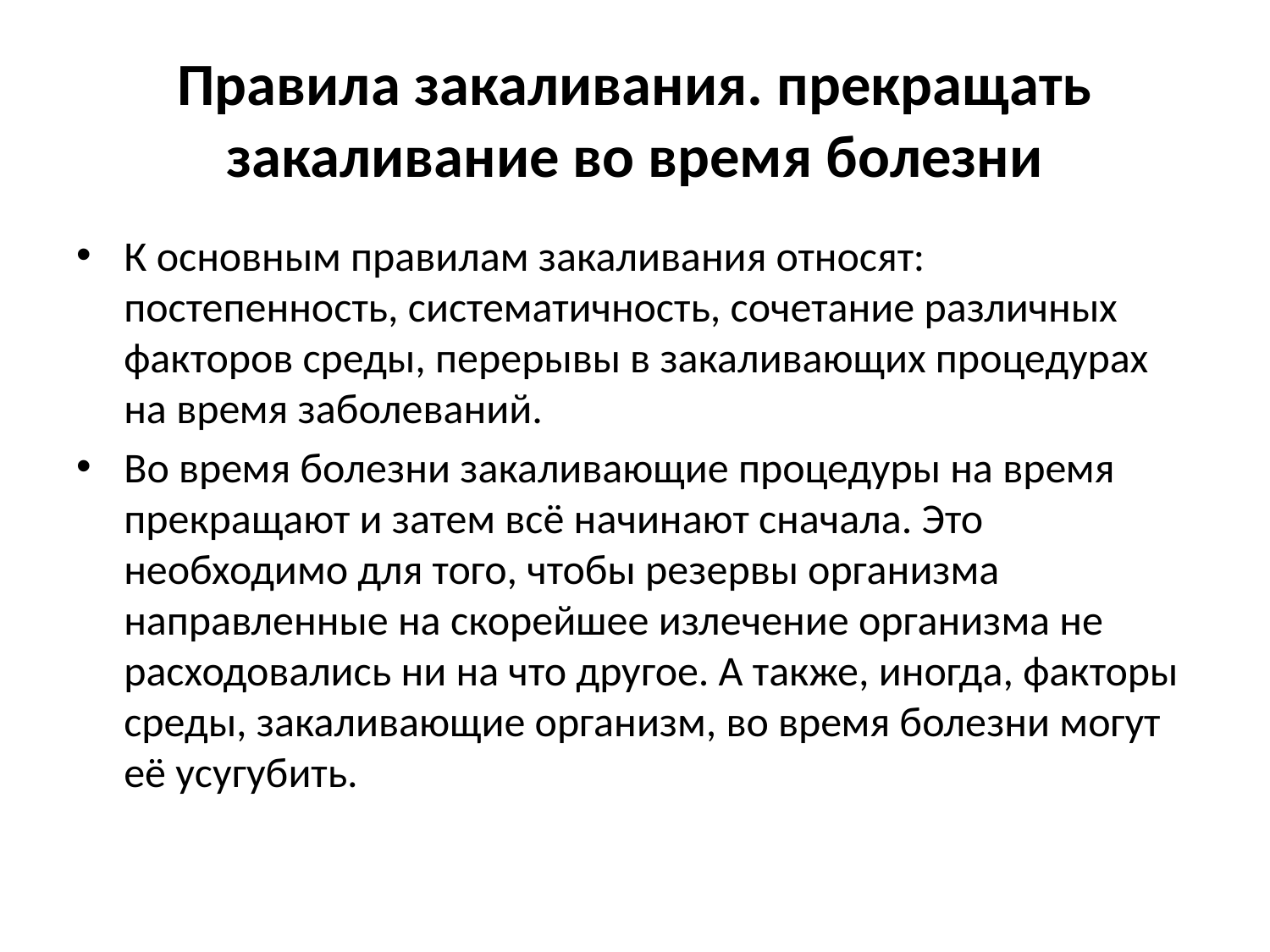

# Правила закаливания. прекращать закаливание во время болезни
К основным правилам закаливания относят: постепенность, систематичность, сочетание различных факторов среды, перерывы в закаливающих процедурах на время заболеваний.
Во время болезни закаливающие процедуры на время прекращают и затем всё начинают сначала. Это необходимо для того, чтобы резервы организма направленные на скорейшее излечение организма не расходовались ни на что другое. А также, иногда, факторы среды, закаливающие организм, во время болезни могут её усугубить.